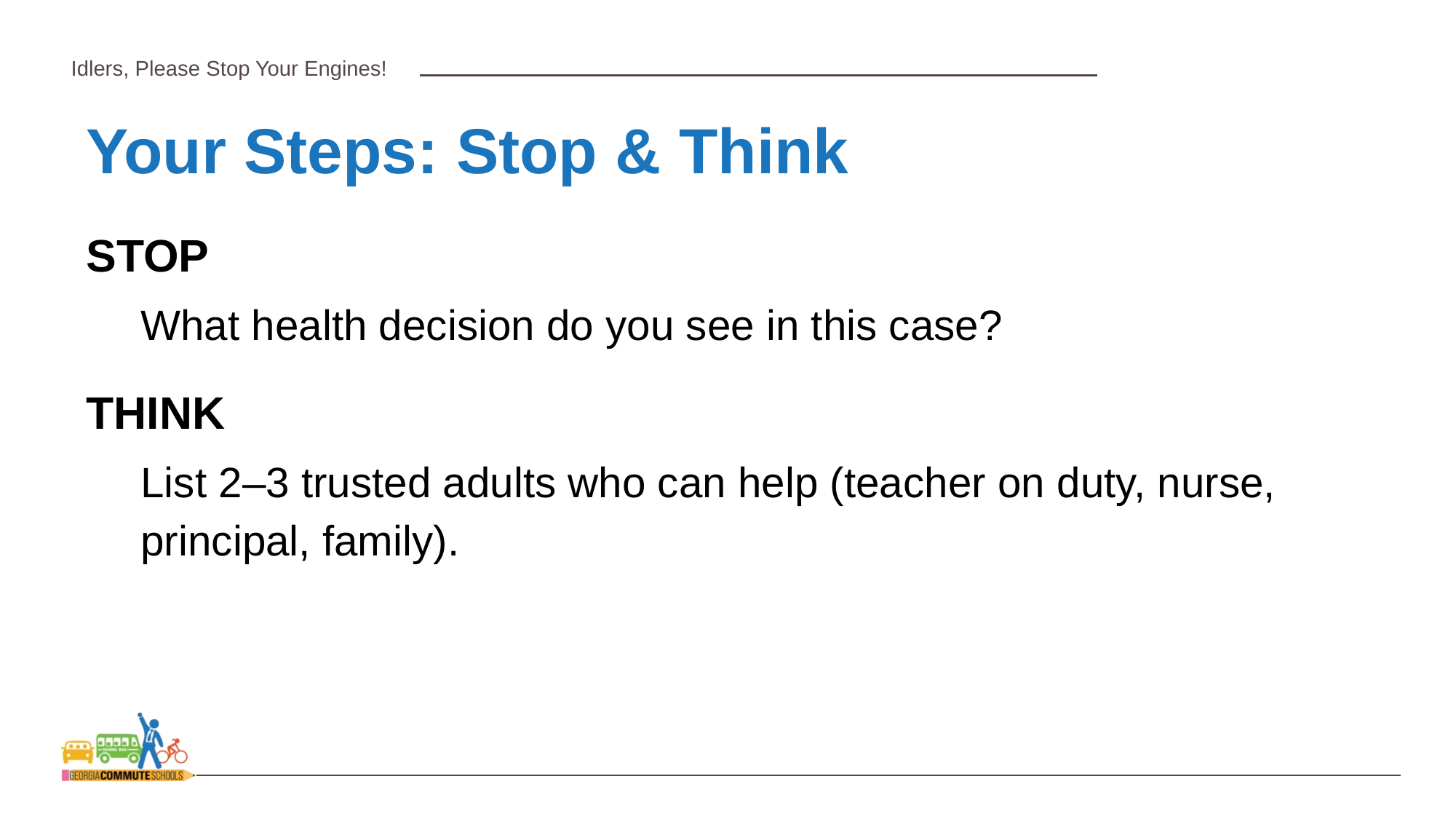

Your Steps: Stop & Think
STOP
What health decision do you see in this case?
THINK
List 2–3 trusted adults who can help (teacher on duty, nurse, principal, family).